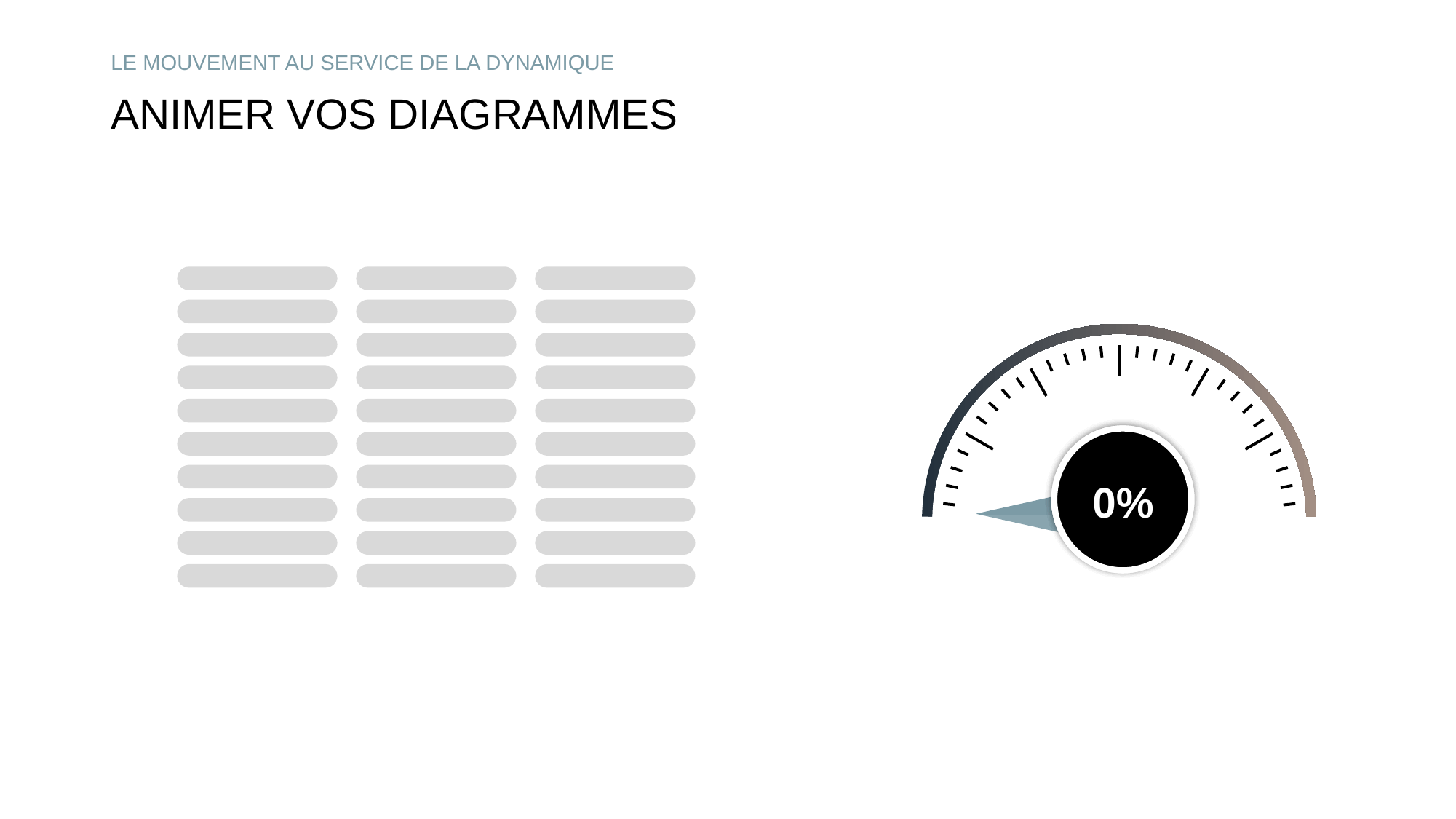

Le mouvement au service de la dynamique
# Animer vos diagrammes

50%

40%

30%

20%

10%

0%